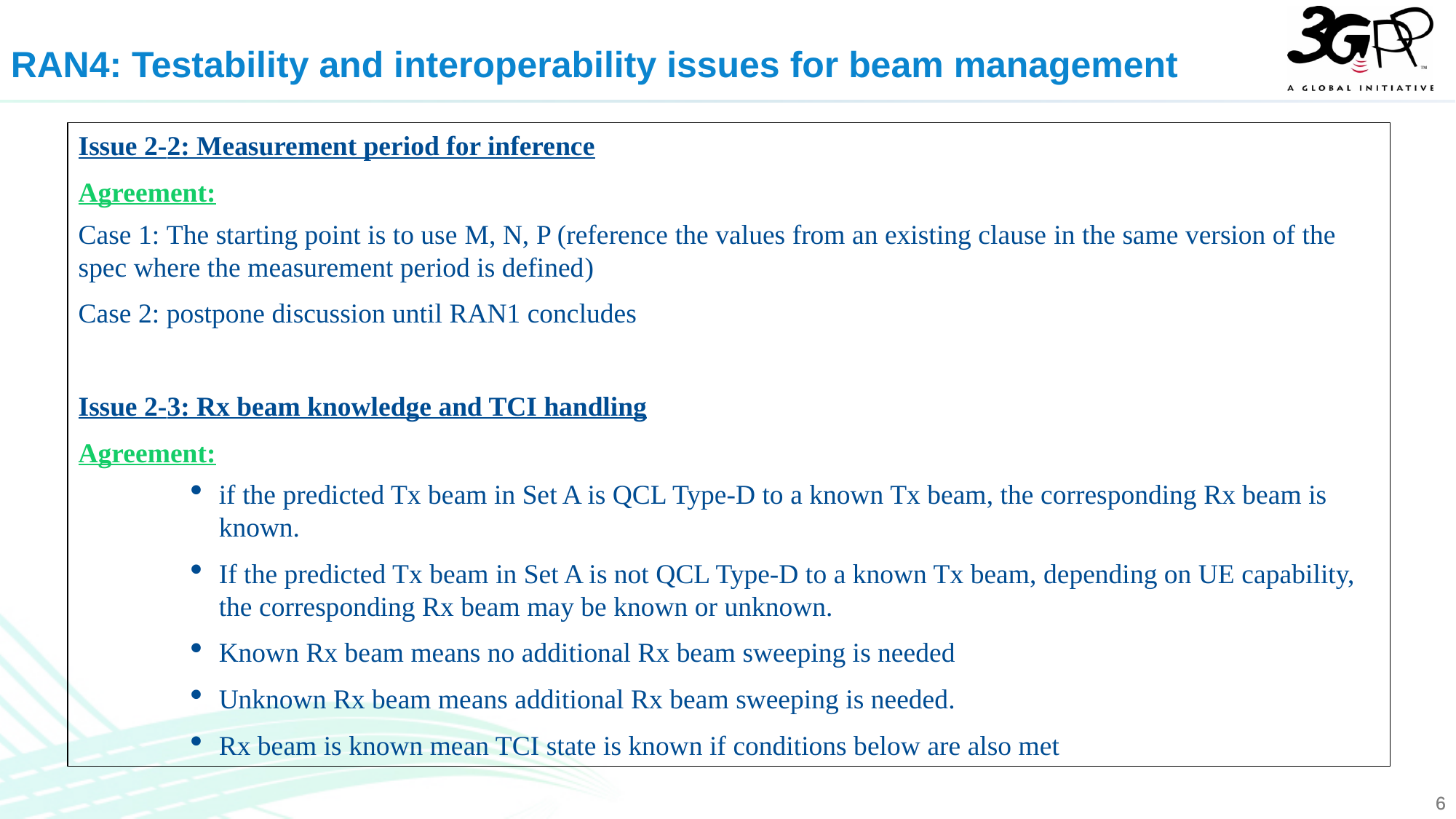

RAN4: Testability and interoperability issues for beam management
Issue 2-2: Measurement period for inference
Agreement:
Case 1: The starting point is to use M, N, P (reference the values from an existing clause in the same version of the spec where the measurement period is defined)
Case 2: postpone discussion until RAN1 concludes

Issue 2-3: Rx beam knowledge and TCI handling
Agreement:
if the predicted Tx beam in Set A is QCL Type-D to a known Tx beam, the corresponding Rx beam is known.
If the predicted Tx beam in Set A is not QCL Type-D to a known Tx beam, depending on UE capability, the corresponding Rx beam may be known or unknown.
Known Rx beam means no additional Rx beam sweeping is needed
Unknown Rx beam means additional Rx beam sweeping is needed.
Rx beam is known mean TCI state is known if conditions below are also met